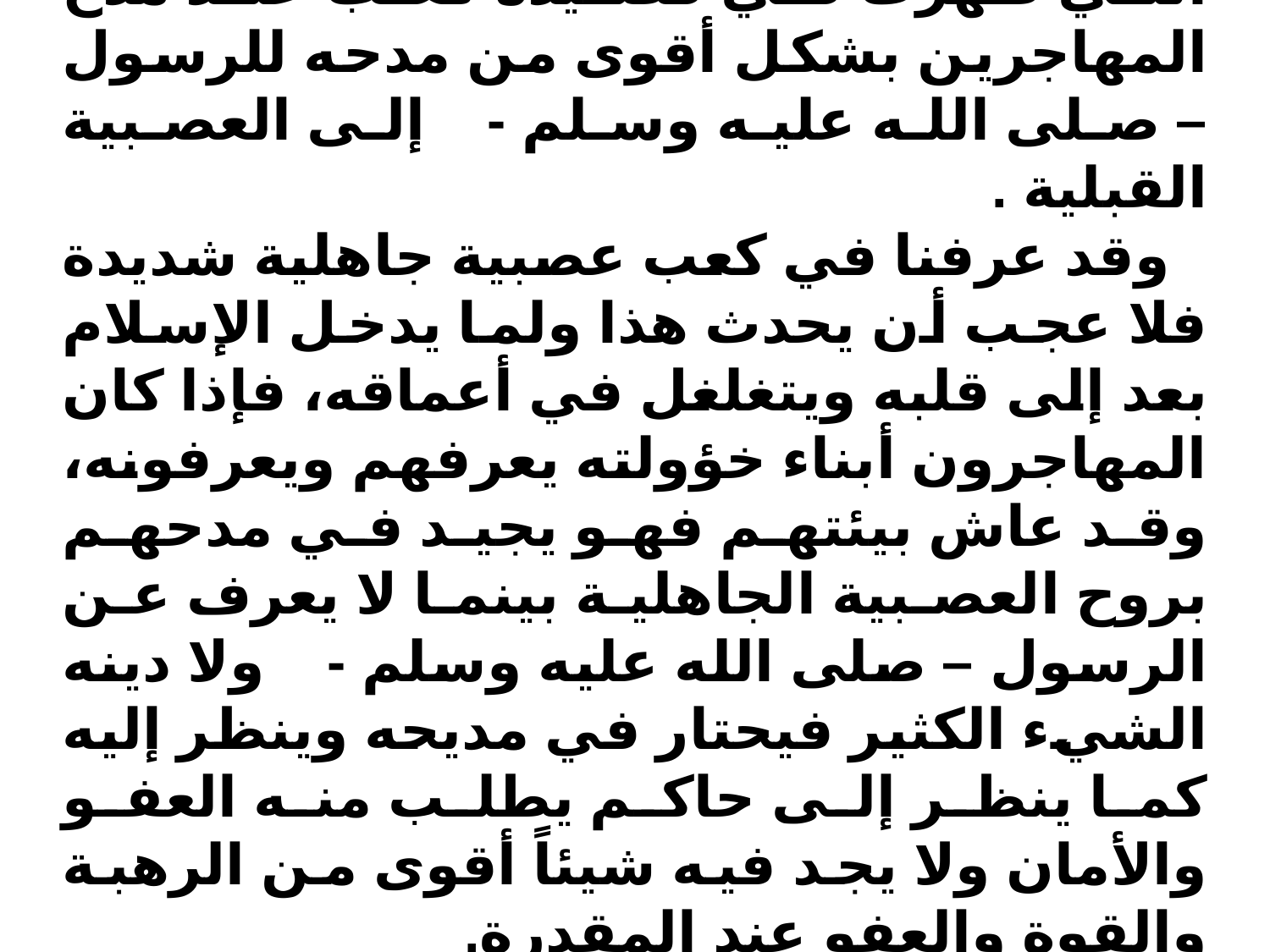

يرى بعض الباحثين أن القدرة الإبداعية التي ظهرت في قصيدة كعب عند مدح المهاجرين بشكل أقوى من مدحه للرسول – صلى الله عليه وسلم -    إلى العصبية القبلية .
وقد عرفنا في كعب عصبية جاهلية شديدة فلا عجب أن يحدث هذا ولما يدخل الإسلام بعد إلى قلبه ويتغلغل في أعماقه، فإذا كان المهاجرون أبناء خؤولته يعرفهم ويعرفونه، وقد عاش بيئتهم فهو يجيد في مدحهم بروح العصبية الجاهلية بينما لا يعرف عن الرسول – صلى الله عليه وسلم -    ولا دينه الشيء الكثير فيحتار في مديحه وينظر إليه كما ينظر إلى حاكم يطلب منه العفو والأمان ولا يجد فيه شيئاً أقوى من الرهبة والقوة والعفو عند المقدرة.